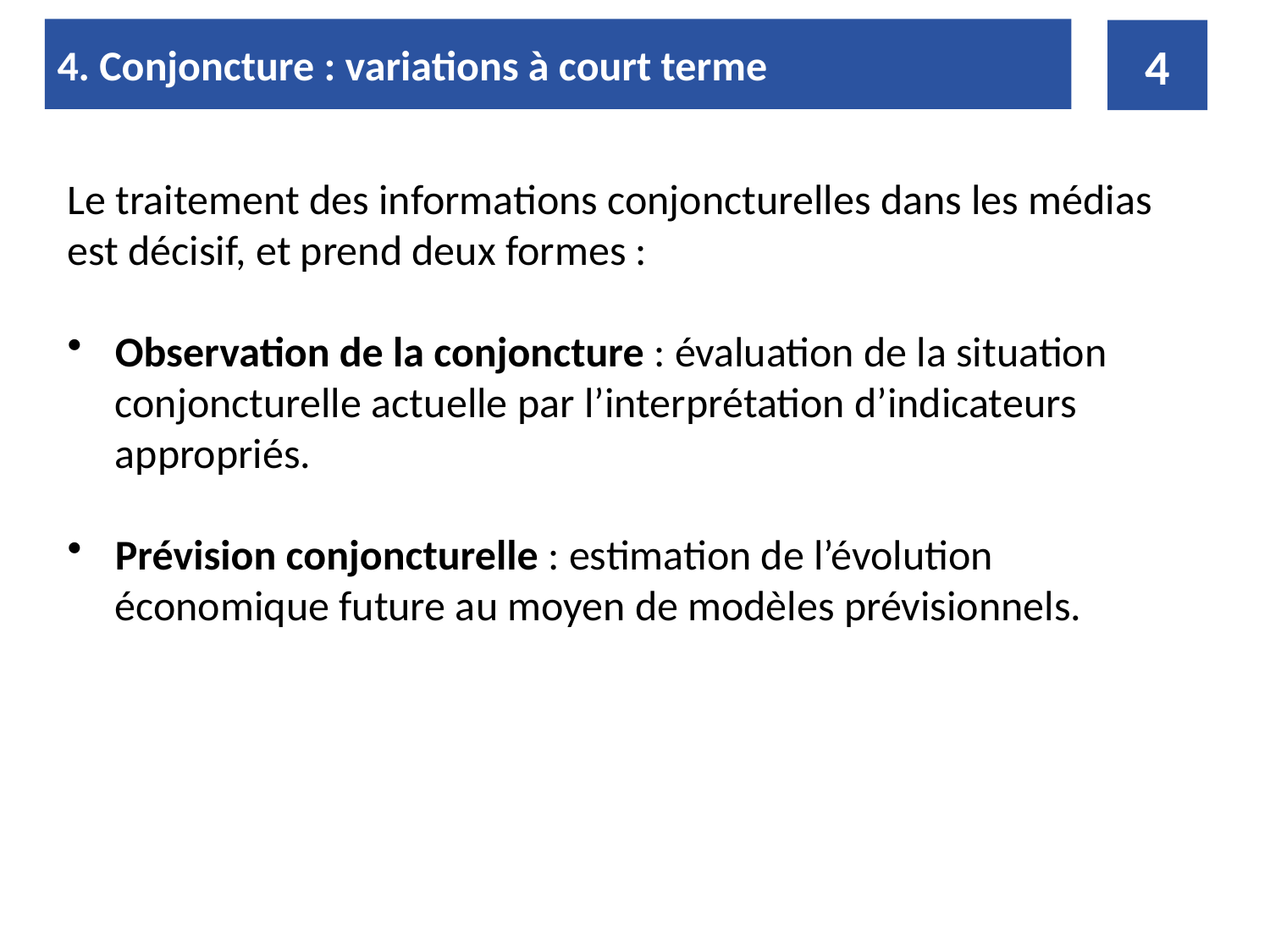

4. Conjoncture : variations à court terme
4

Le traitement des informations conjoncturelles dans les médias est décisif, et prend deux formes :

Observation de la conjoncture : évaluation de la situation conjoncturelle actuelle par l’interprétation d’indicateurs appropriés.

Prévision conjoncturelle : estimation de l’évolution économique future au moyen de modèles prévisionnels.